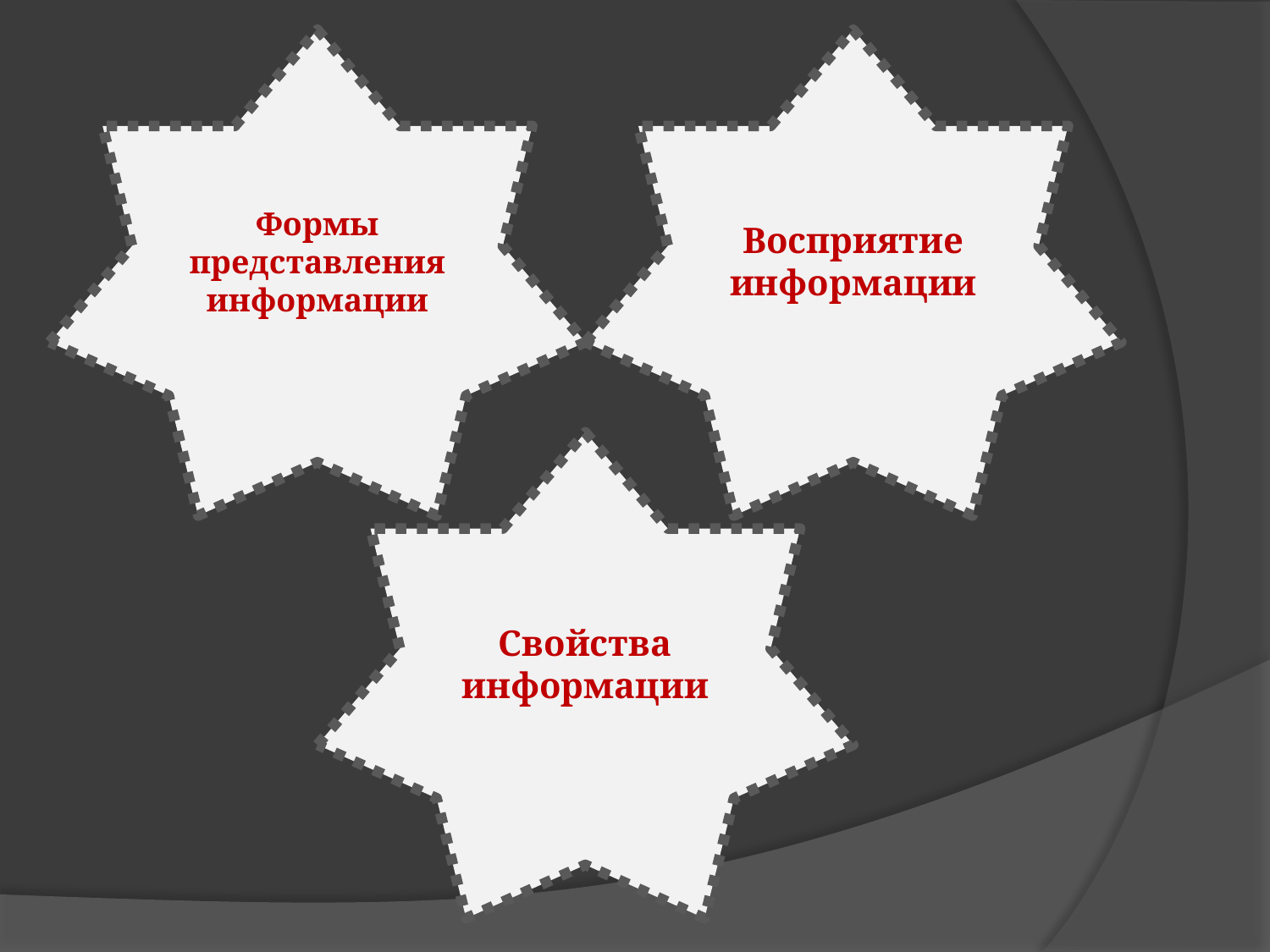

Формы представления информации
Восприятие информации
Свойства информации